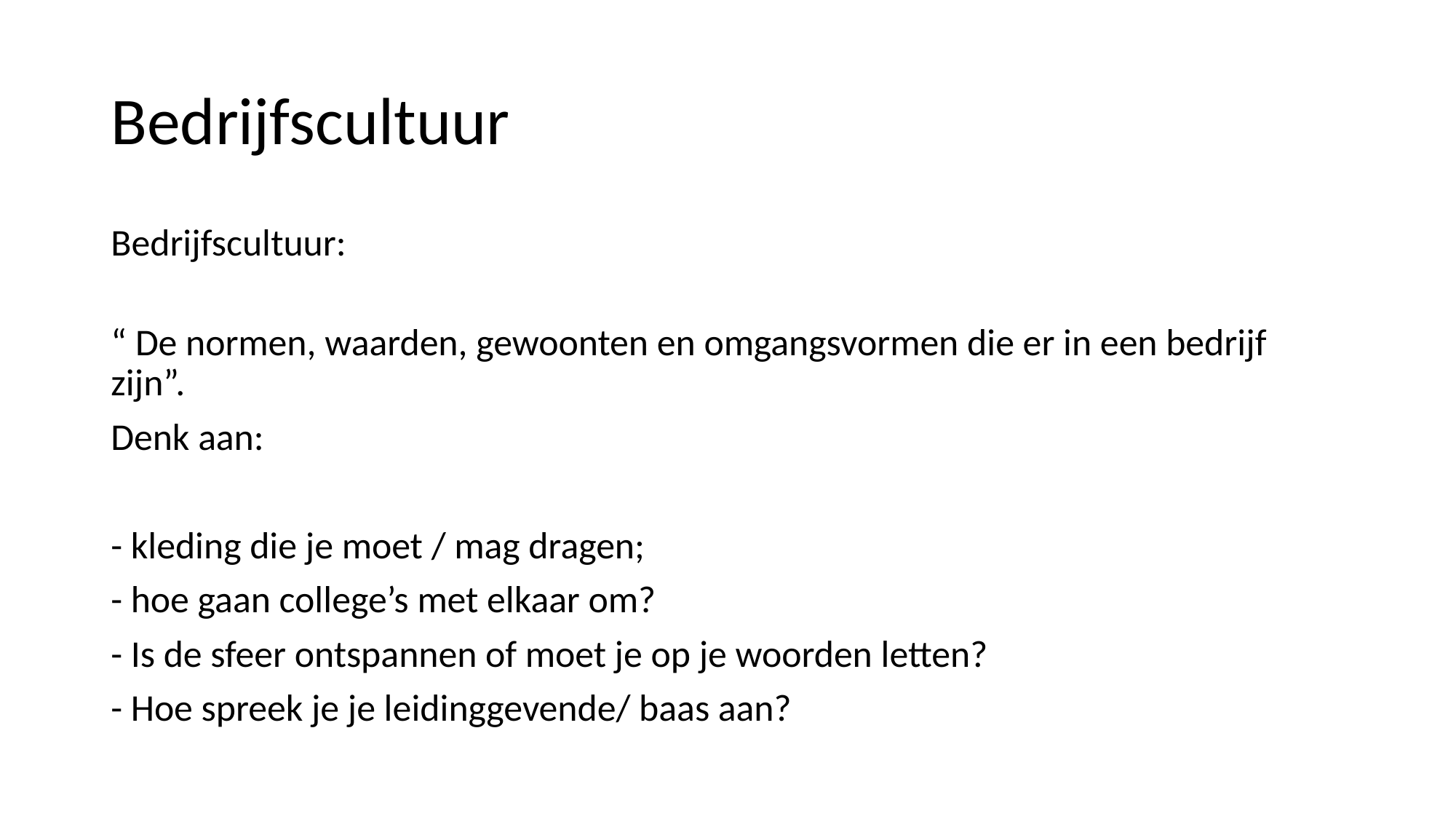

# Bedrijfscultuur
Bedrijfscultuur:
“ De normen, waarden, gewoonten en omgangsvormen die er in een bedrijf zijn”.
Denk aan:

- kleding die je moet / mag dragen;
- hoe gaan college’s met elkaar om?
- Is de sfeer ontspannen of moet je op je woorden letten?
- Hoe spreek je je leidinggevende/ baas aan?